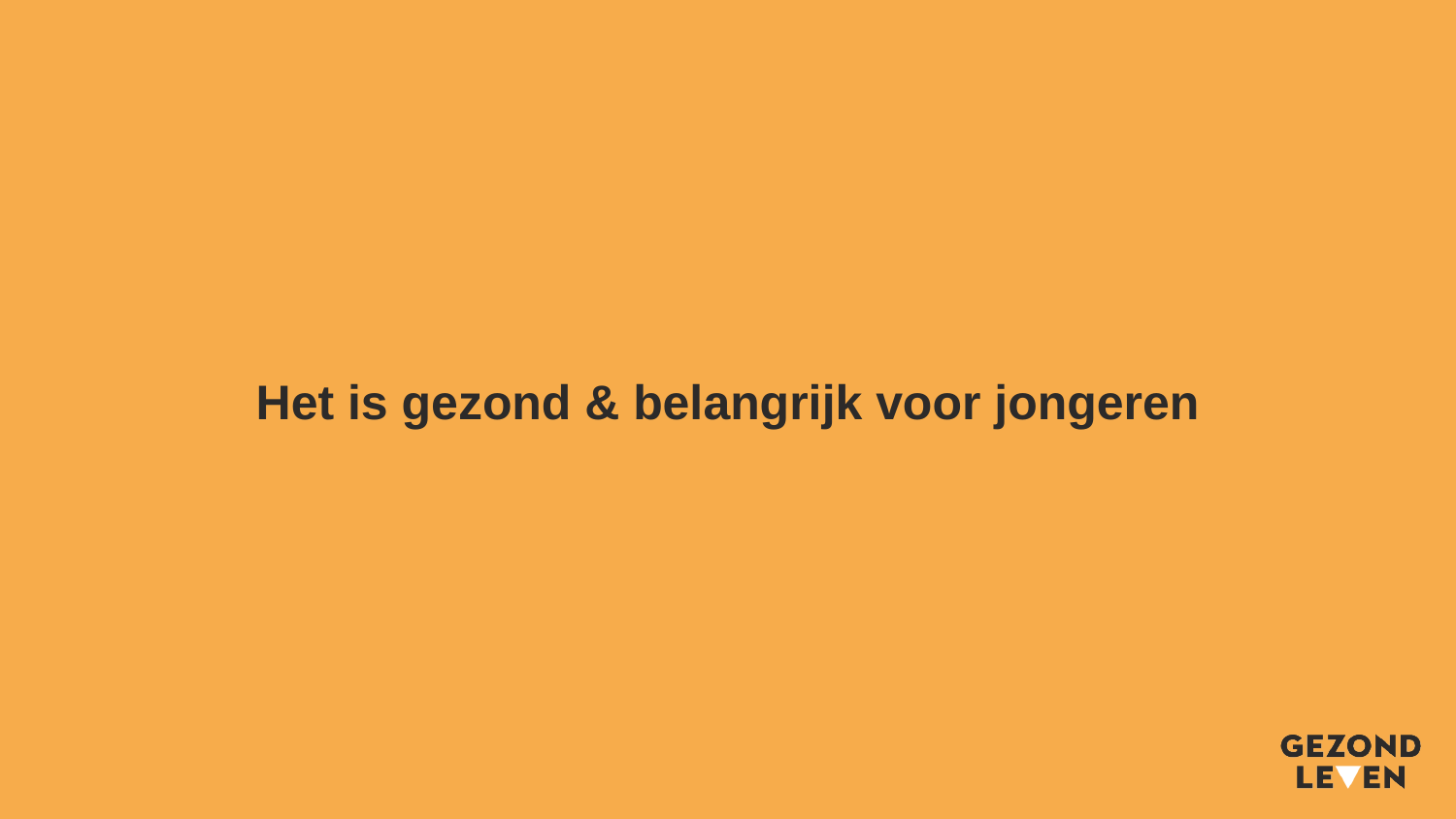

# Het is gezond & belangrijk voor jongeren